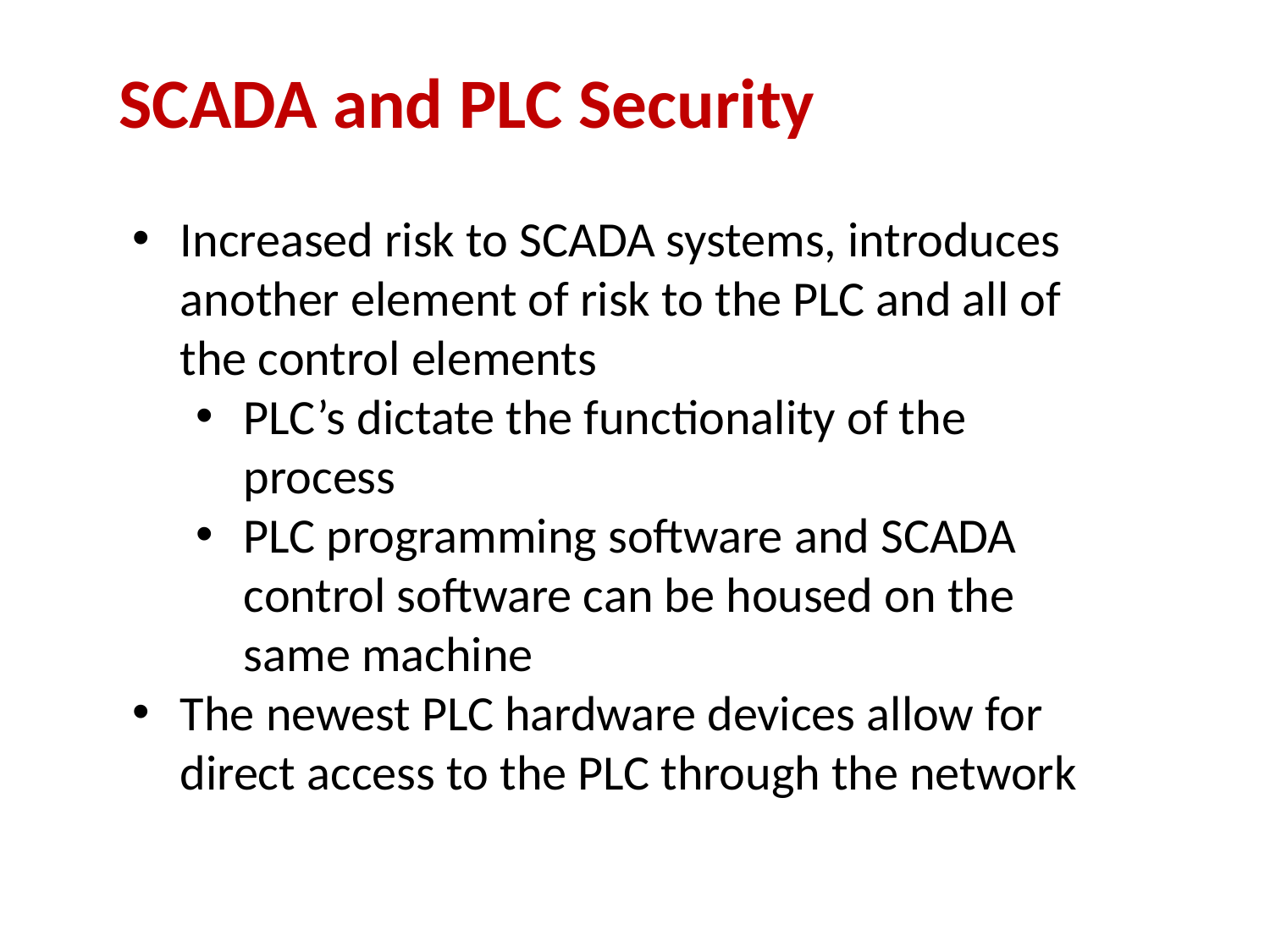

SCADA and PLC Security
Increased risk to SCADA systems, introduces another element of risk to the PLC and all of the control elements
PLC’s dictate the functionality of the process
PLC programming software and SCADA control software can be housed on the same machine
The newest PLC hardware devices allow for direct access to the PLC through the network